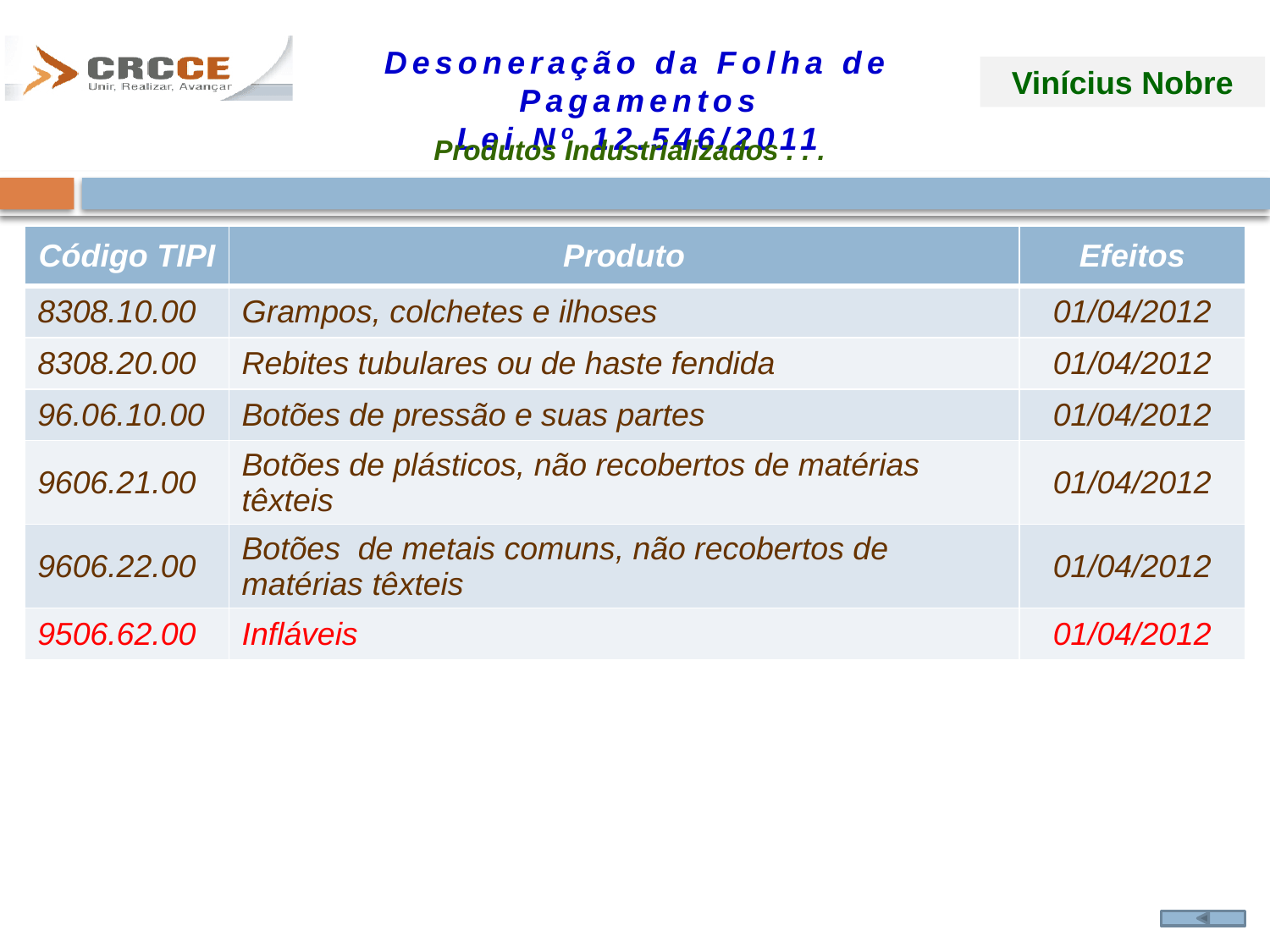

Produtos Industrializados . . .
| Código TIPI | Produto | Efeitos |
| --- | --- | --- |
| 8308.10.00 | Grampos, colchetes e ilhoses | 01/04/2012 |
| 8308.20.00 | Rebites tubulares ou de haste fendida | 01/04/2012 |
| 96.06.10.00 | Botões de pressão e suas partes | 01/04/2012 |
| 9606.21.00 | Botões de plásticos, não recobertos de matérias têxteis | 01/04/2012 |
| 9606.22.00 | Botões de metais comuns, não recobertos de matérias têxteis | 01/04/2012 |
| 9506.62.00 | Infláveis | 01/04/2012 |